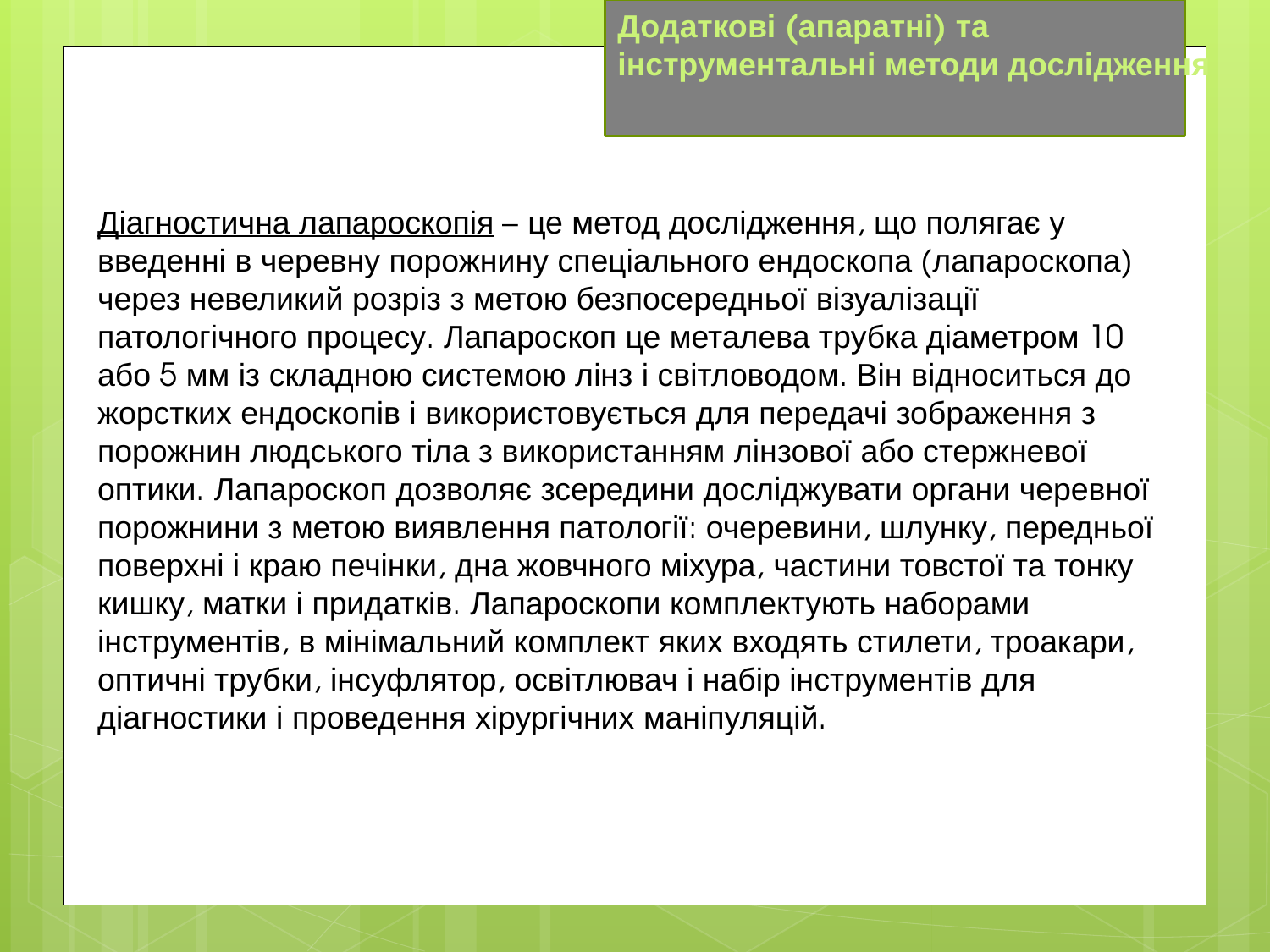

Додаткові (апаратні) та інструментальні методи дослідження
Діагностична лапароскопія – це метод дослідження, що полягає у введенні в черевну порожнину спеціального ендоскопа (лапароскопа) через невеликий розріз з метою безпосередньої візуалізації патологічного процесу. Лапароскоп це металева трубка діаметром 10 або 5 мм із складною системою лінз і світловодом. Він відноситься до жорстких ендоскопів і використовується для передачі зображення з порожнин людського тіла з використанням лінзової або стержневої оптики. Лапароскоп дозволяє зсередини досліджувати органи черевної порожнини з метою виявлення патології: очеревини, шлунку, передньої поверхні і краю печінки, дна жовчного міхура, частини товстої та тонку кишку, матки і придатків. Лапароскопи комплектують наборами інструментів, в мінімальний комплект яких входять стилети, троакари, оптичні трубки, інсуфлятор, освітлювач і набір інструментів для діагностики і проведення хірургічних маніпуляцій.